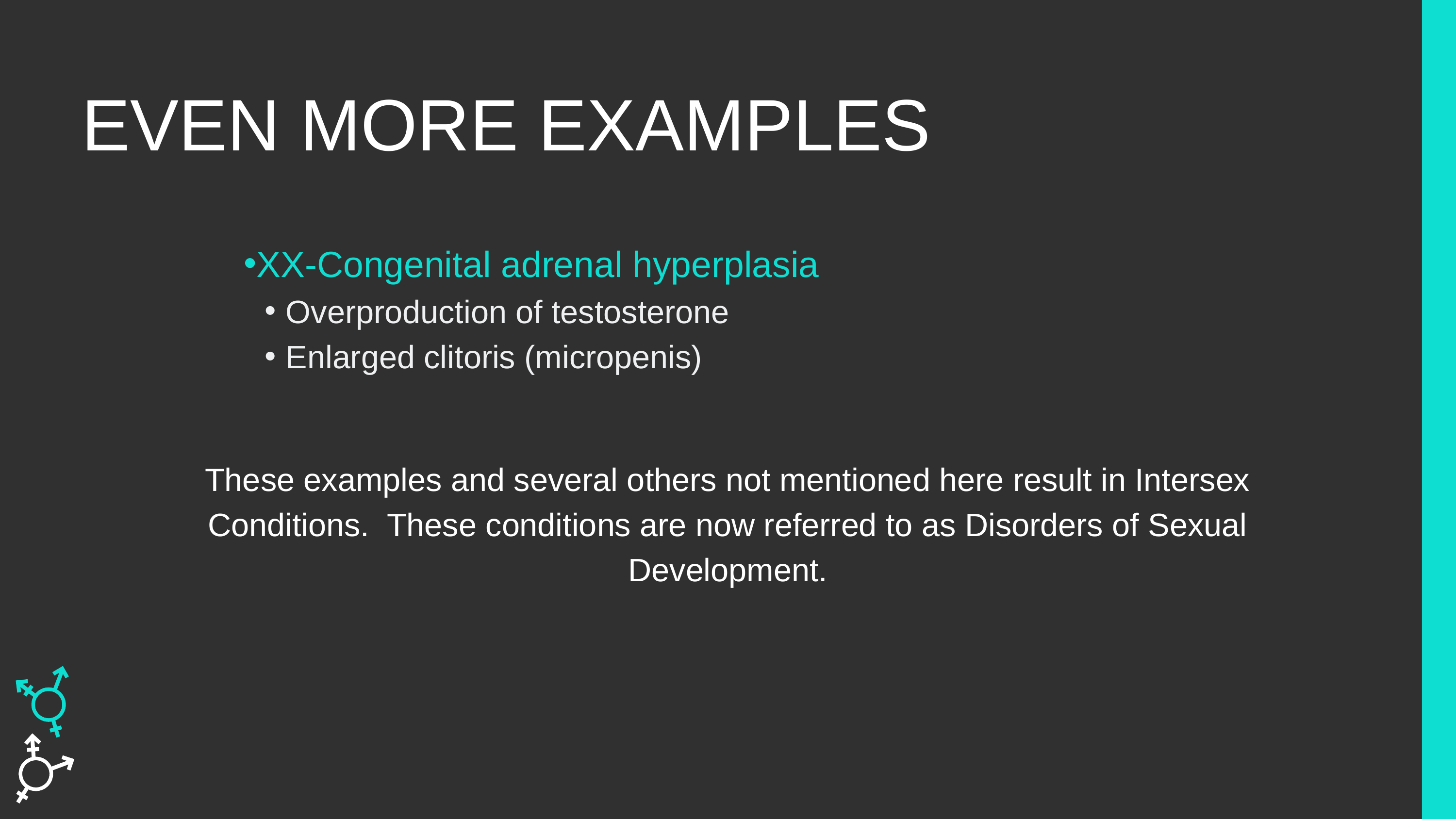

EVEN MORE EXAMPLES
XX-Congenital adrenal hyperplasia
Overproduction of testosterone
Enlarged clitoris (micropenis)
These examples and several others not mentioned here result in Intersex Conditions.  These conditions are now referred to as Disorders of Sexual Development.